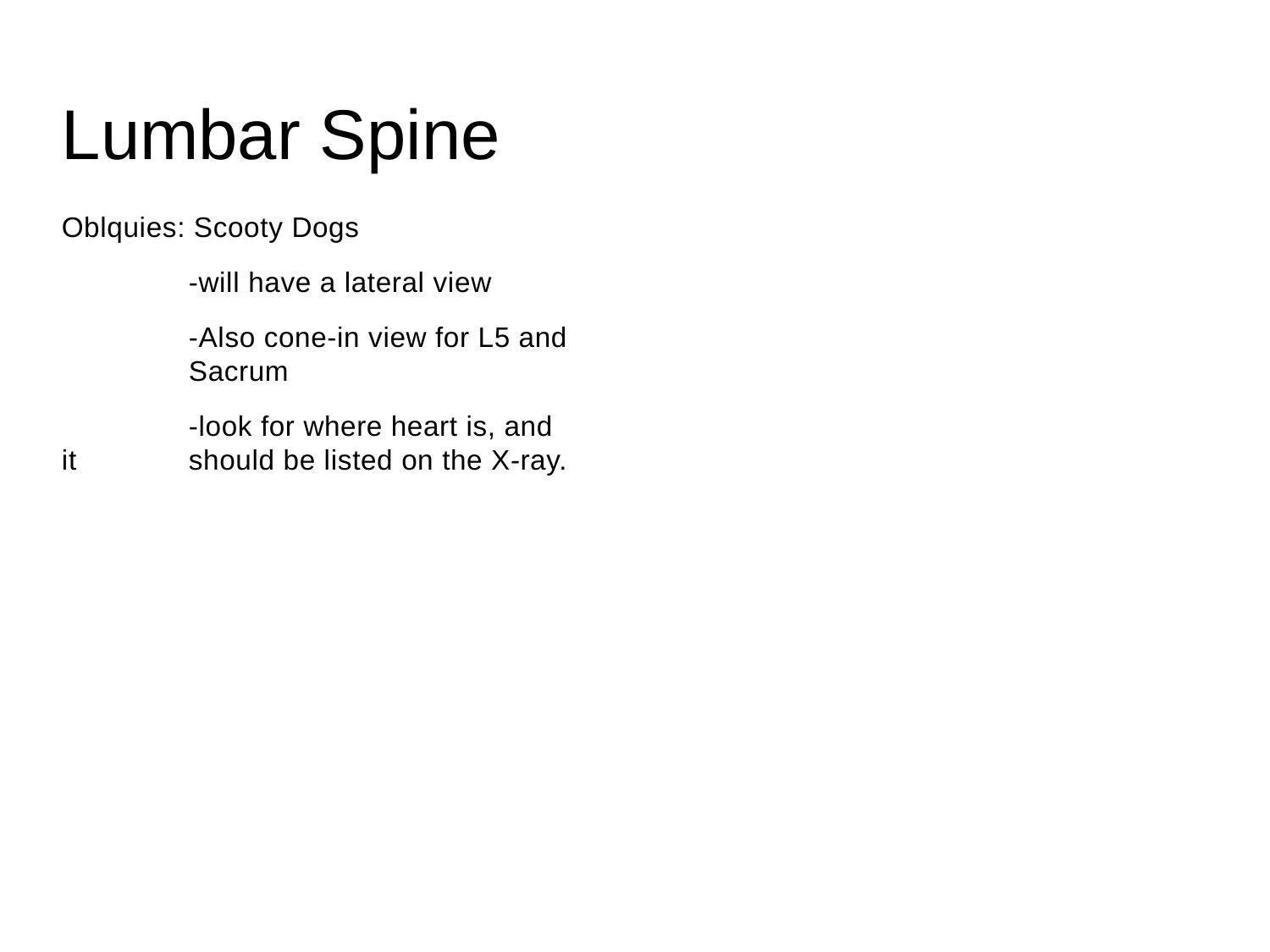

# Lumbar Spine
Oblquies: Scooty Dogs
	-will have a lateral view
	-Also cone-in view for L5 and 	Sacrum
	-look for where heart is, and it 	should be listed on the X-ray.